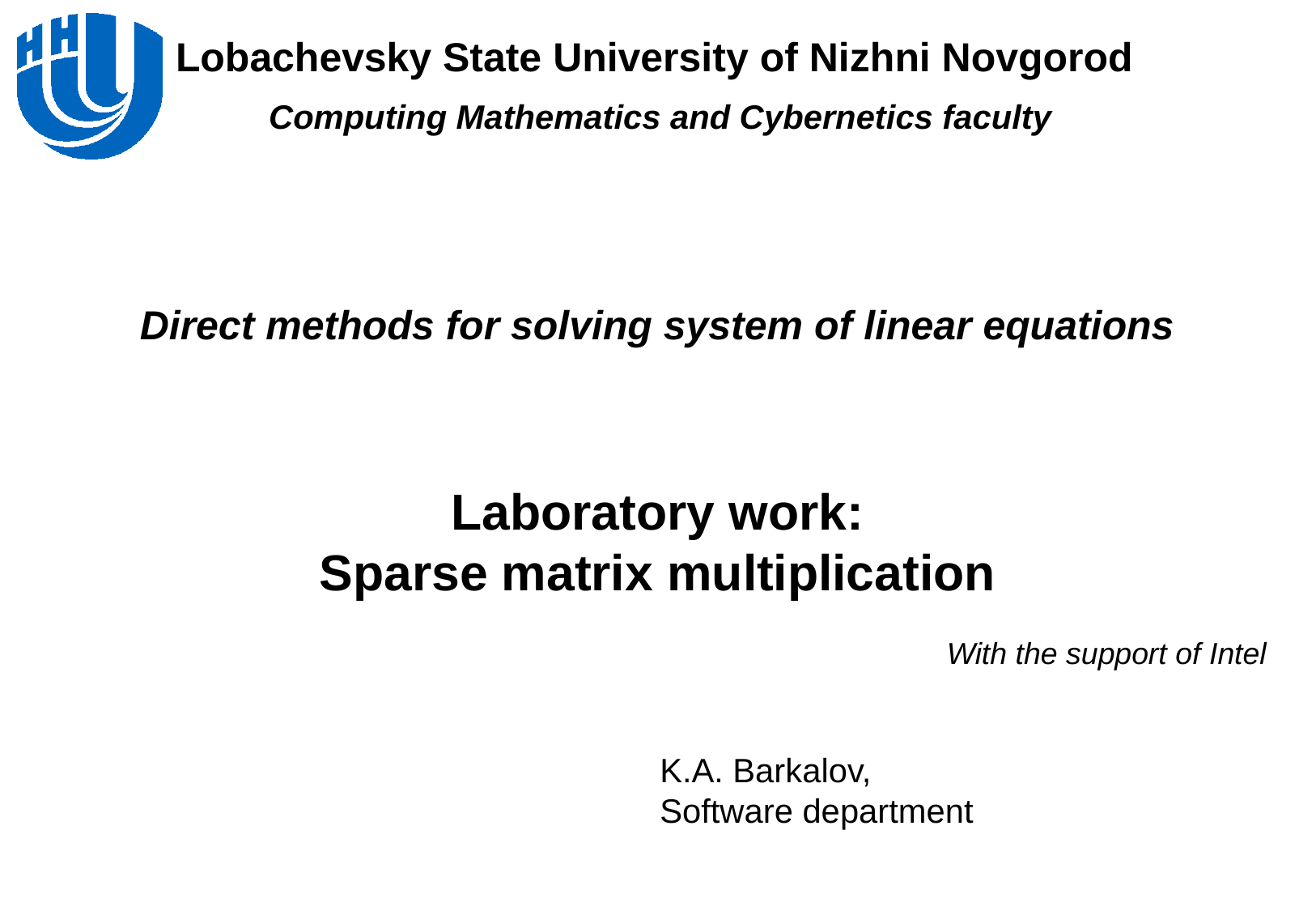

Direct methods for solving system of linear equations
Laboratory work:
Sparse matrix multiplication
With the support of Intel
K.A. Barkalov,
Software department